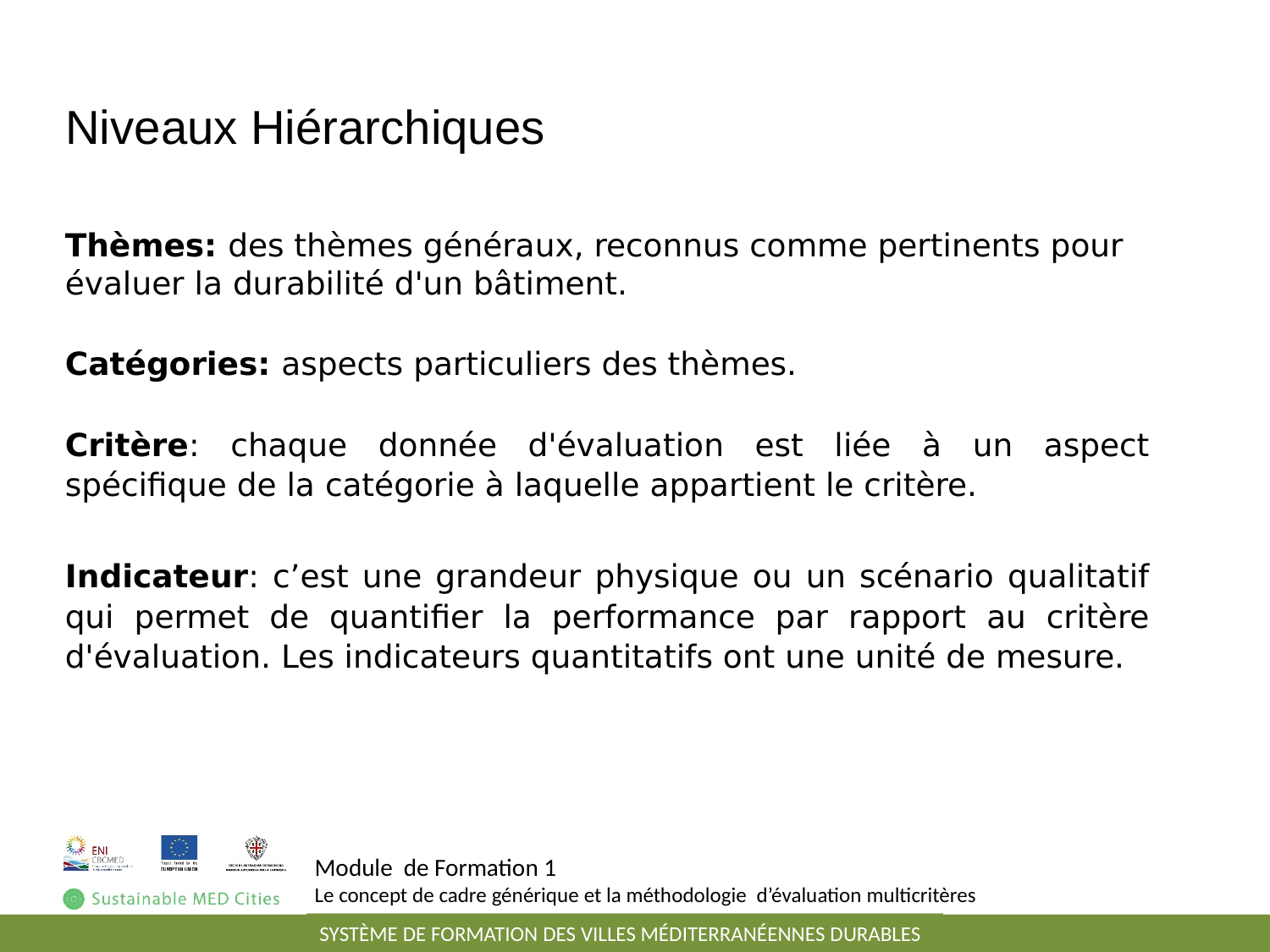

Niveaux Hiérarchiques
Thèmes: des thèmes généraux, reconnus comme pertinents pour évaluer la durabilité d'un bâtiment.

Catégories: aspects particuliers des thèmes.

Critère: chaque donnée d'évaluation est liée à un aspect spécifique de la catégorie à laquelle appartient le critère.

Indicateur: c’est une grandeur physique ou un scénario qualitatif qui permet de quantifier la performance par rapport au critère d'évaluation. Les indicateurs quantitatifs ont une unité de mesure.
Module  de Formation 1
Le concept de cadre générique et la méthodologie  d’évaluation multicritères
SYSTÈME DE FORMATION DES VILLES MÉDITERRANÉENNES DURABLES